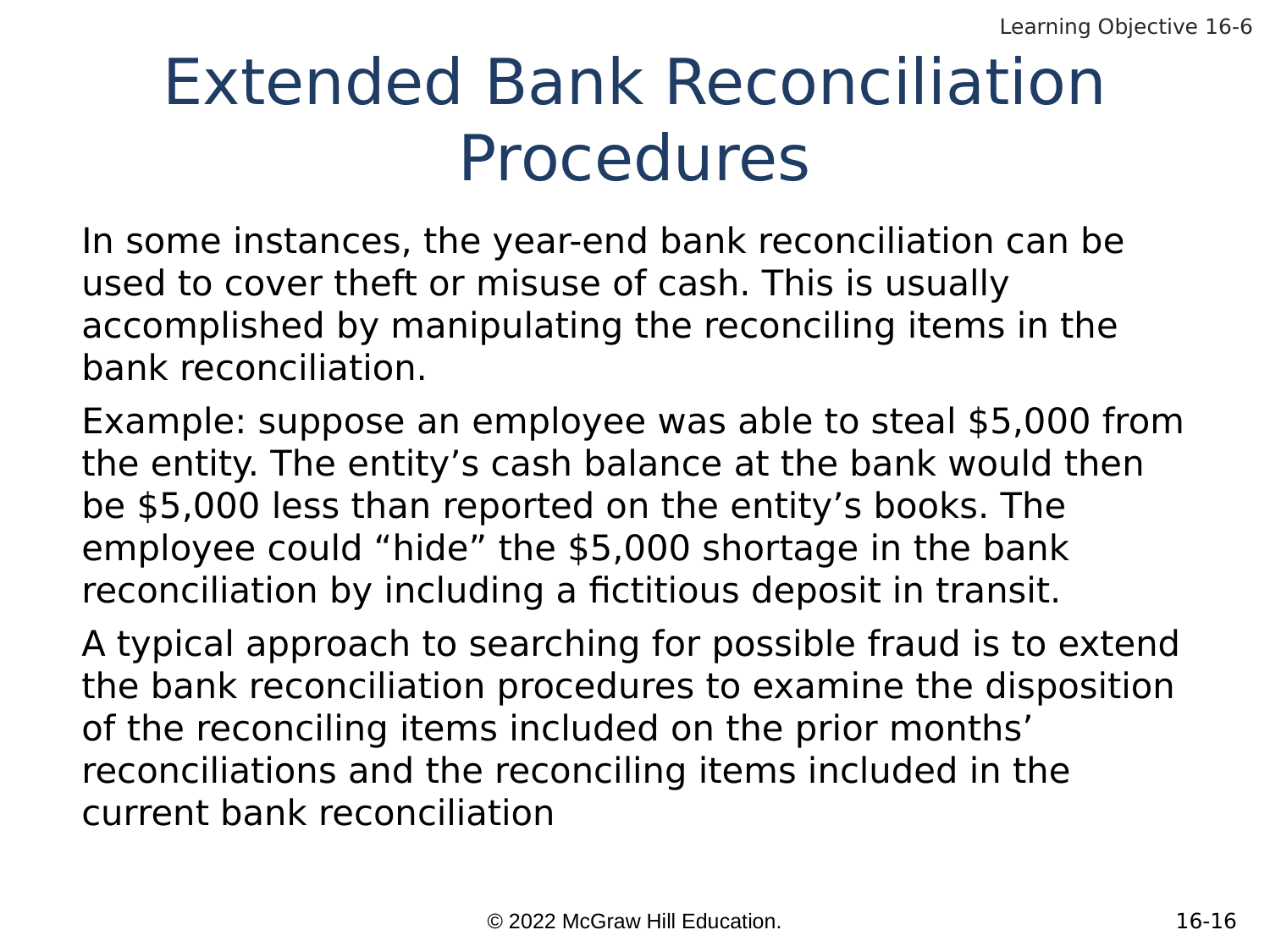

Learning Objective 16-6
# Extended Bank Reconciliation Procedures
In some instances, the year-end bank reconciliation can be used to cover theft or misuse of cash. This is usually accomplished by manipulating the reconciling items in the bank reconciliation.
Example: suppose an employee was able to steal $5,000 from the entity. The entity’s cash balance at the bank would then be $5,000 less than reported on the entity’s books. The employee could “hide” the $5,000 shortage in the bank reconciliation by including a fictitious deposit in transit.
A typical approach to searching for possible fraud is to extend the bank reconciliation procedures to examine the disposition of the reconciling items included on the prior months’ reconciliations and the reconciling items included in the current bank reconciliation